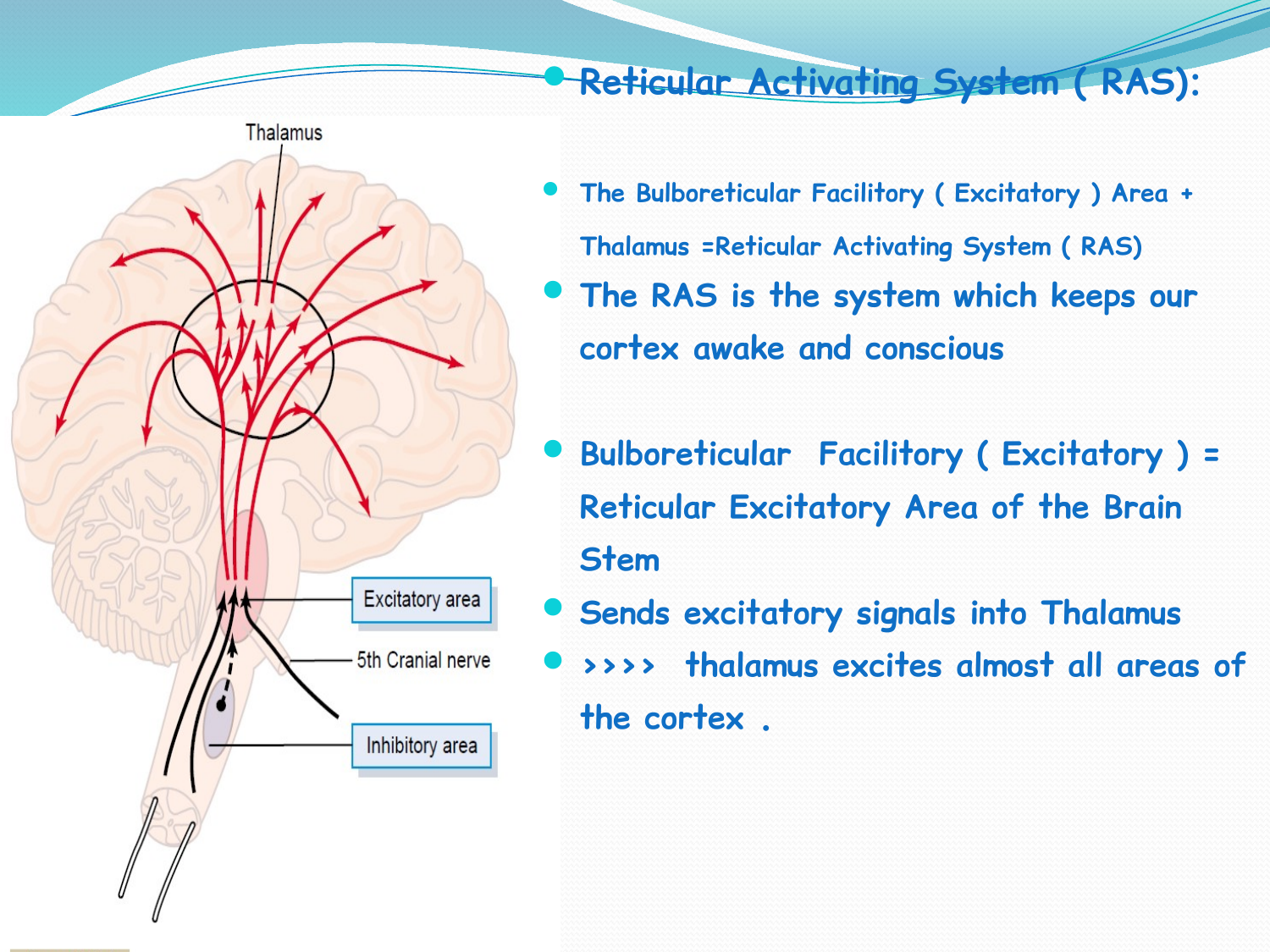

Reticular Activating System ( RAS):

The Bulboreticular Facilitory ( Excitatory ) Area + Thalamus =Reticular Activating System ( RAS)
The RAS is the system which keeps our cortex awake and conscious

Bulboreticular  Facilitory ( Excitatory ) = Reticular Excitatory Area of the Brain Stem
Sends excitatory signals into Thalamus
>>>>  thalamus excites almost all areas of the cortex .